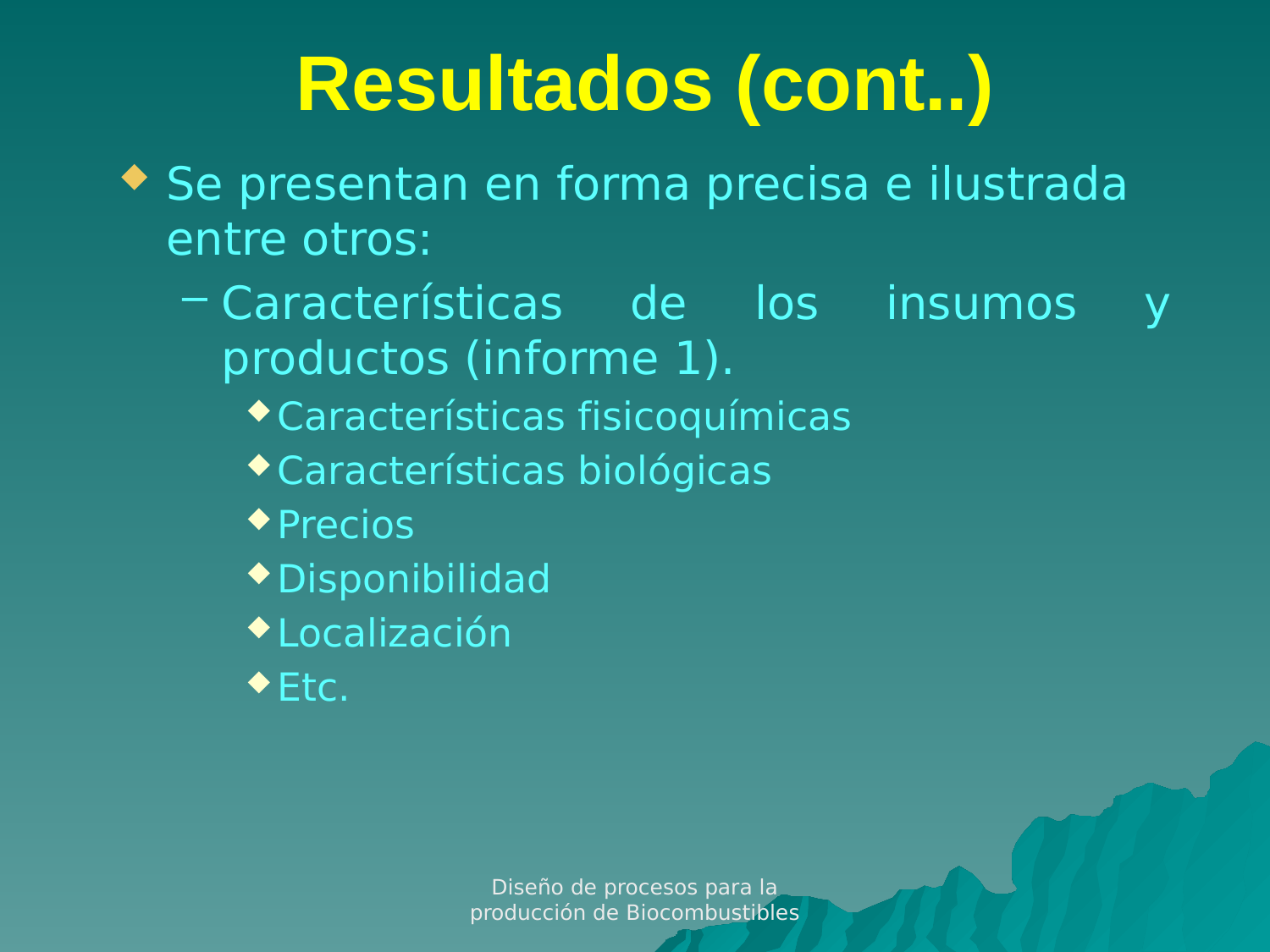

# Resultados (cont..)
Se presentan en forma precisa e ilustrada entre otros:
Características de los insumos y productos (informe 1).
Características fisicoquímicas
Características biológicas
Precios
Disponibilidad
Localización
Etc.

Diseño de procesos para la producción de Biocombustibles